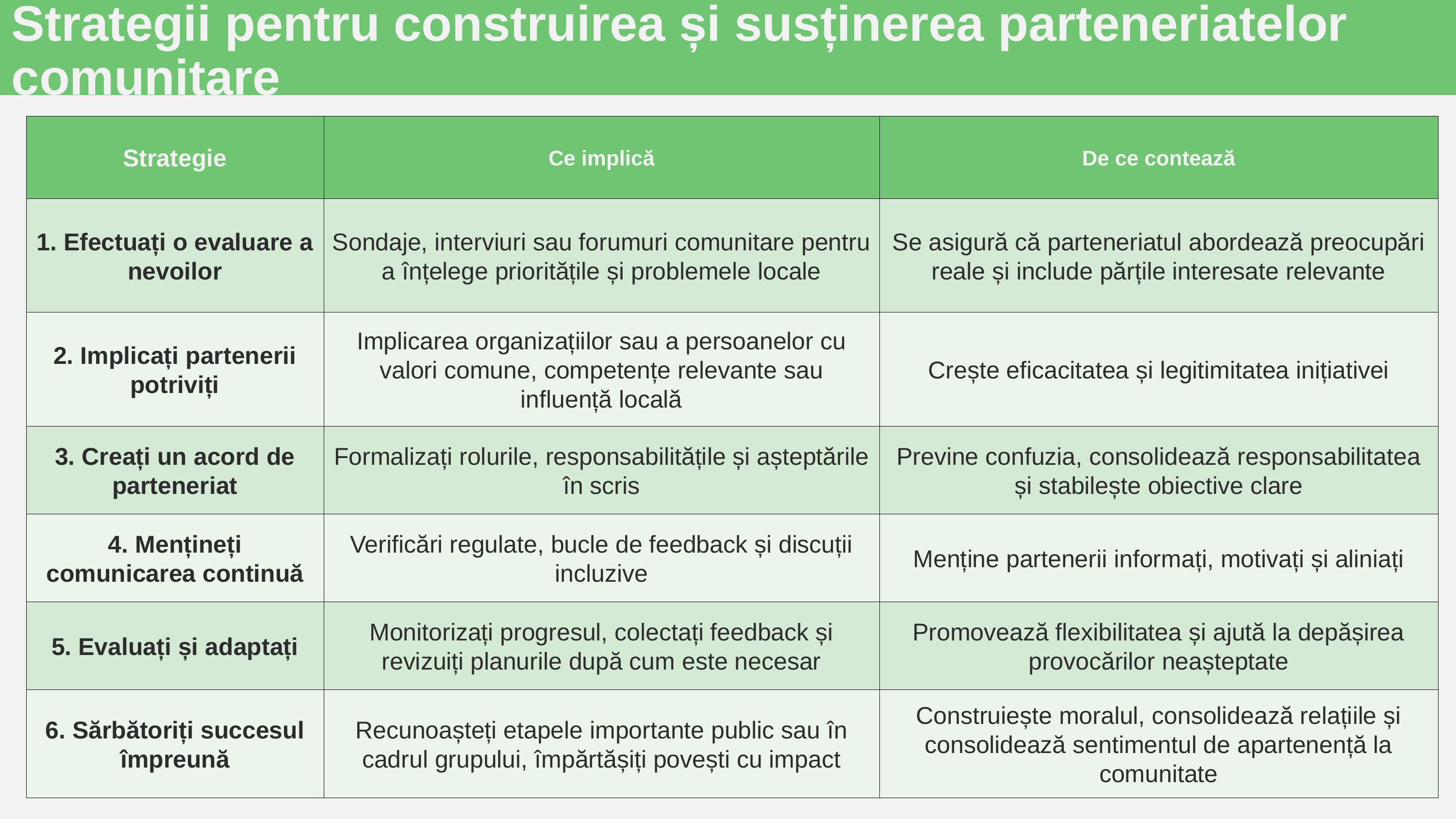

Strategii pentru construirea și susținerea parteneriatelor comunitare
| Strategie | Ce implică | De ce contează |
| --- | --- | --- |
| 1. Efectuați o evaluare a nevoilor | Sondaje, interviuri sau forumuri comunitare pentru a înțelege prioritățile și problemele locale | Se asigură că parteneriatul abordează preocupări reale și include părțile interesate relevante |
| 2. Implicați partenerii potriviți | Implicarea organizațiilor sau a persoanelor cu valori comune, competențe relevante sau influență locală | Crește eficacitatea și legitimitatea inițiativei |
| 3. Creați un acord de parteneriat | Formalizați rolurile, responsabilitățile și așteptările în scris | Previne confuzia, consolidează responsabilitatea și stabilește obiective clare |
| 4. Mențineți comunicarea continuă | Verificări regulate, bucle de feedback și discuții incluzive | Menține partenerii informați, motivați și aliniați |
| 5. Evaluați și adaptați | Monitorizați progresul, colectați feedback și revizuiți planurile după cum este necesar | Promovează flexibilitatea și ajută la depășirea provocărilor neașteptate |
| 6. Sărbătoriți succesul împreună | Recunoașteți etapele importante public sau în cadrul grupului, împărtășiți povești cu impact | Construiește moralul, consolidează relațiile și consolidează sentimentul de apartenență la comunitate |